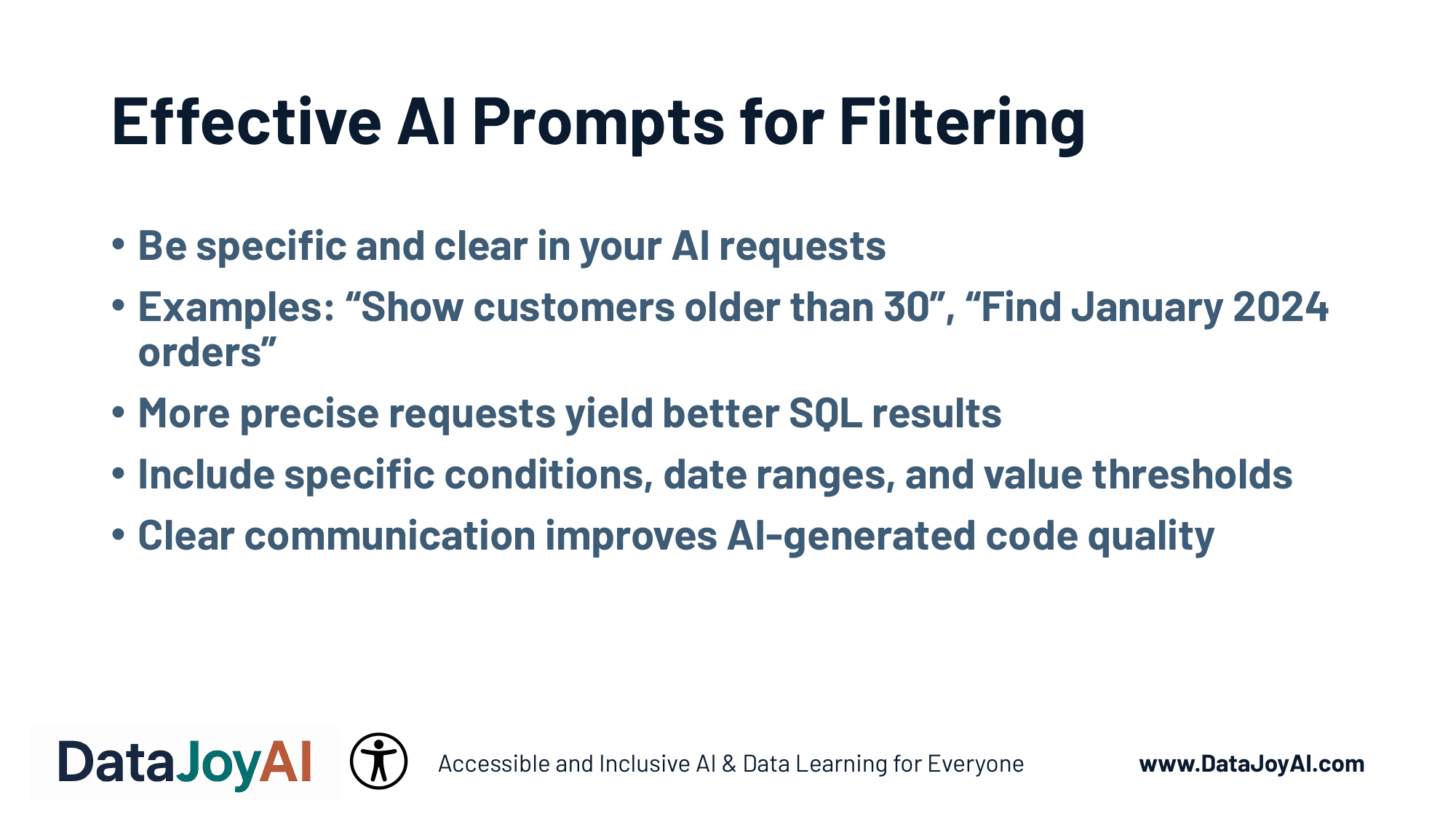

# Effective AI Prompts for Filtering
Be specific and clear in your AI requests
Examples: “Show customers older than 30”, “Find January 2024 orders”
More precise requests yield better SQL results
Include specific conditions, date ranges, and value thresholds
Clear communication improves AI-generated code quality